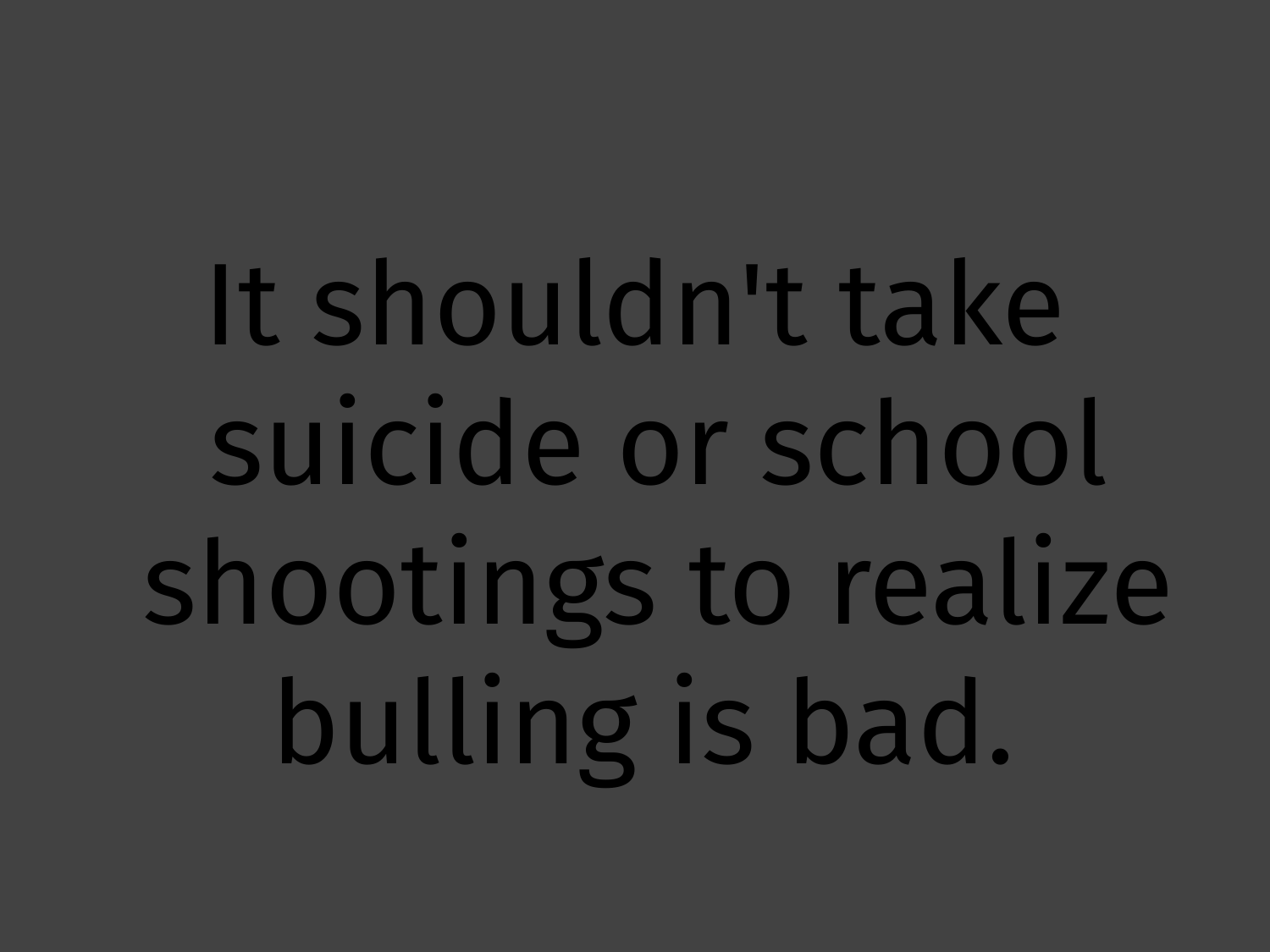

#
It shouldn't take suicide or school shootings to realize bulling is bad.